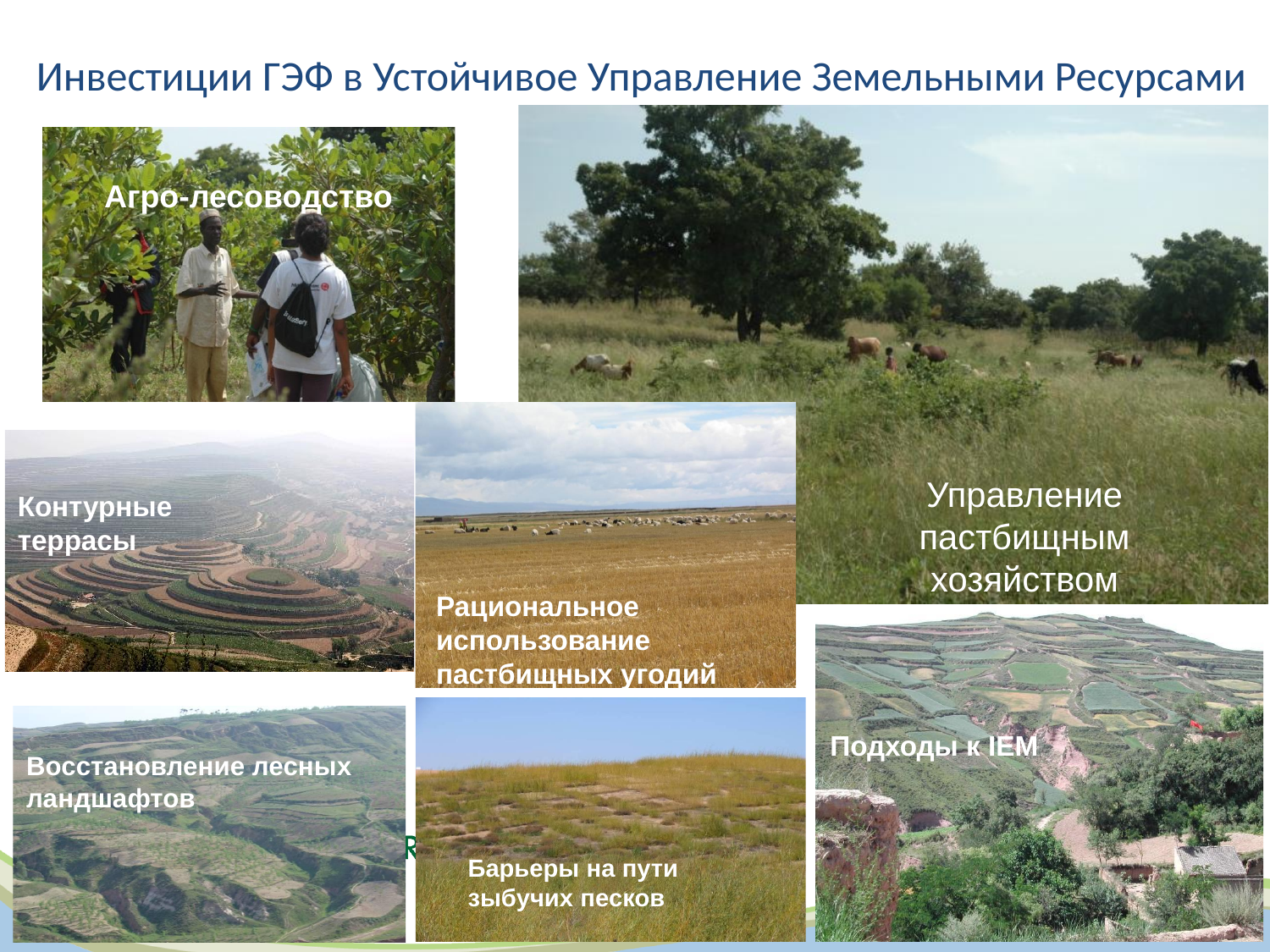

# Инвестиции ГЭФ в Устойчивое Управление Земельными Ресурсами

Агро-лесоводство

Управление пастбищным хозяйством
Контурные террасы
Рациональное использование пастбищных угодий

Подходы к IEM
Восстановление лесных ландшафтов
Барьеры на пути зыбучих песков